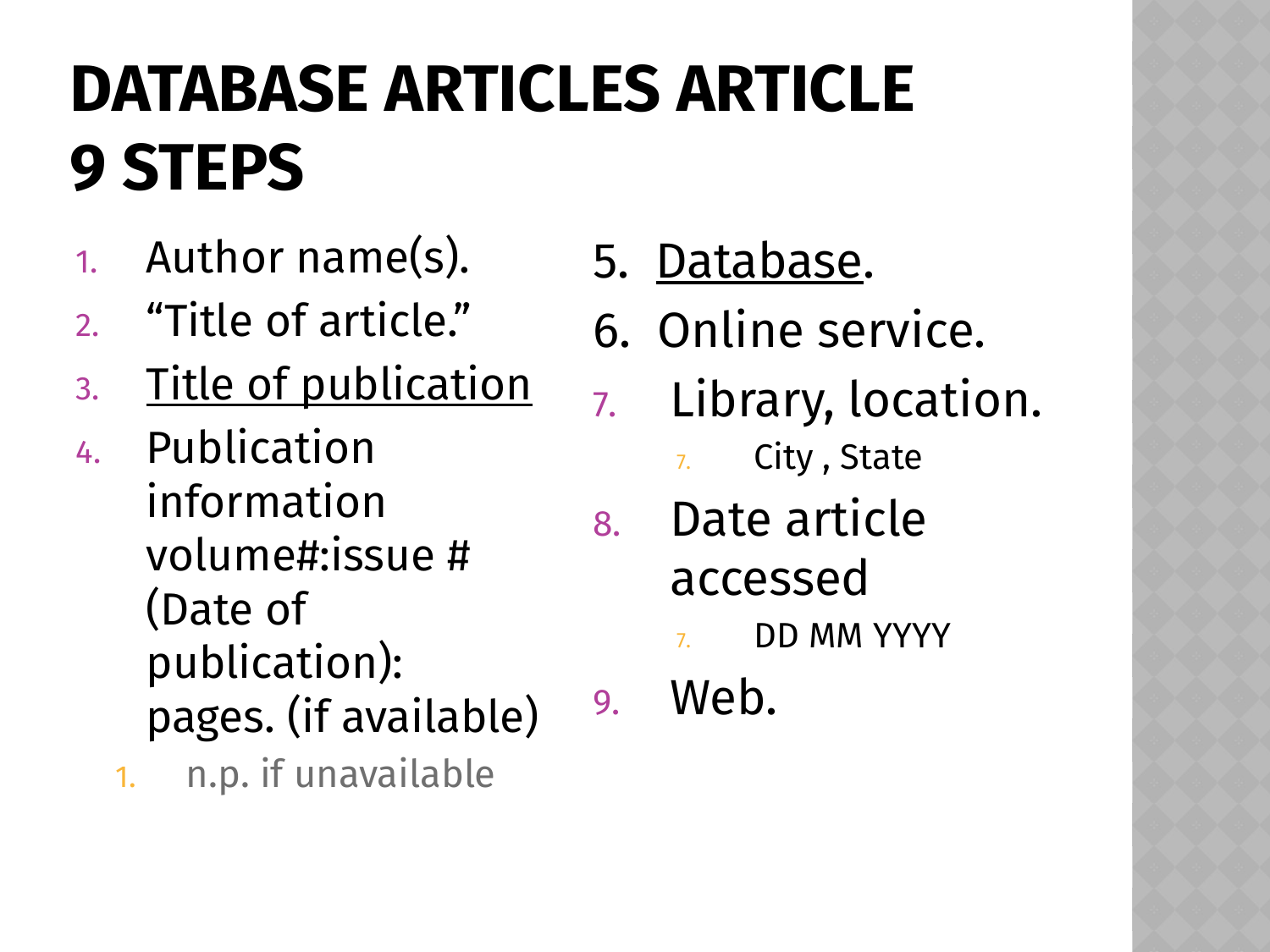

# Database articles Article 9 steps
Author name(s).
“Title of article.”
Title of publication
Publication information volume#:issue # (Date of publication):  pages. (if available)
n.p. if unavailable

5.  Database.
6.  Online service.
Library, location.
City , State
Date article accessed
DD MM YYYY
Web.